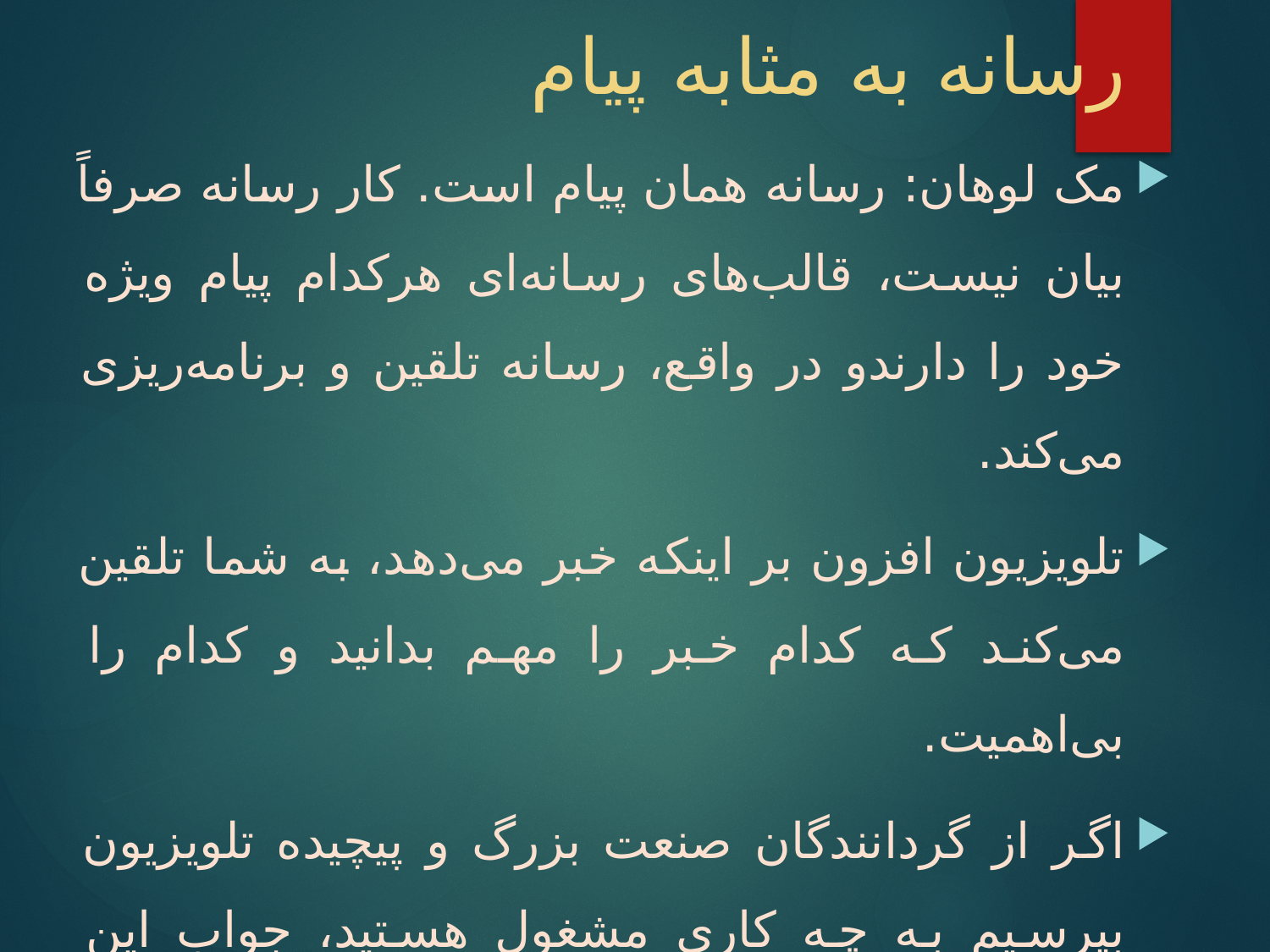

# رسانه به مثابه پیام
مک لوهان: رسانه همان پیام است. کار رسانه صرفاً بیان نیست، قالب‌های رسانه‌ای هرکدام پیام ویژه خود را دارندو در واقع، رسانه تلقین و برنامه‌ریزی می‌کند.
تلویزیون افزون بر اینکه خبر می‌دهد، به شما تلقین می‌کند که کدام خبر را مهم بدانید و کدام را بی‌اهمیت.
اگر از گردانندگان صنعت بزرگ و پیچیده تلویزیون بپرسیم به چه کاری مشغول هستید، جواب این خواهد بود که کار ما برنامه‌ریزی مجدد زندگی حسی مردم است. ما در صدد هستیم دید مردم از جهان و تجارب آنها را عوض کنیم.